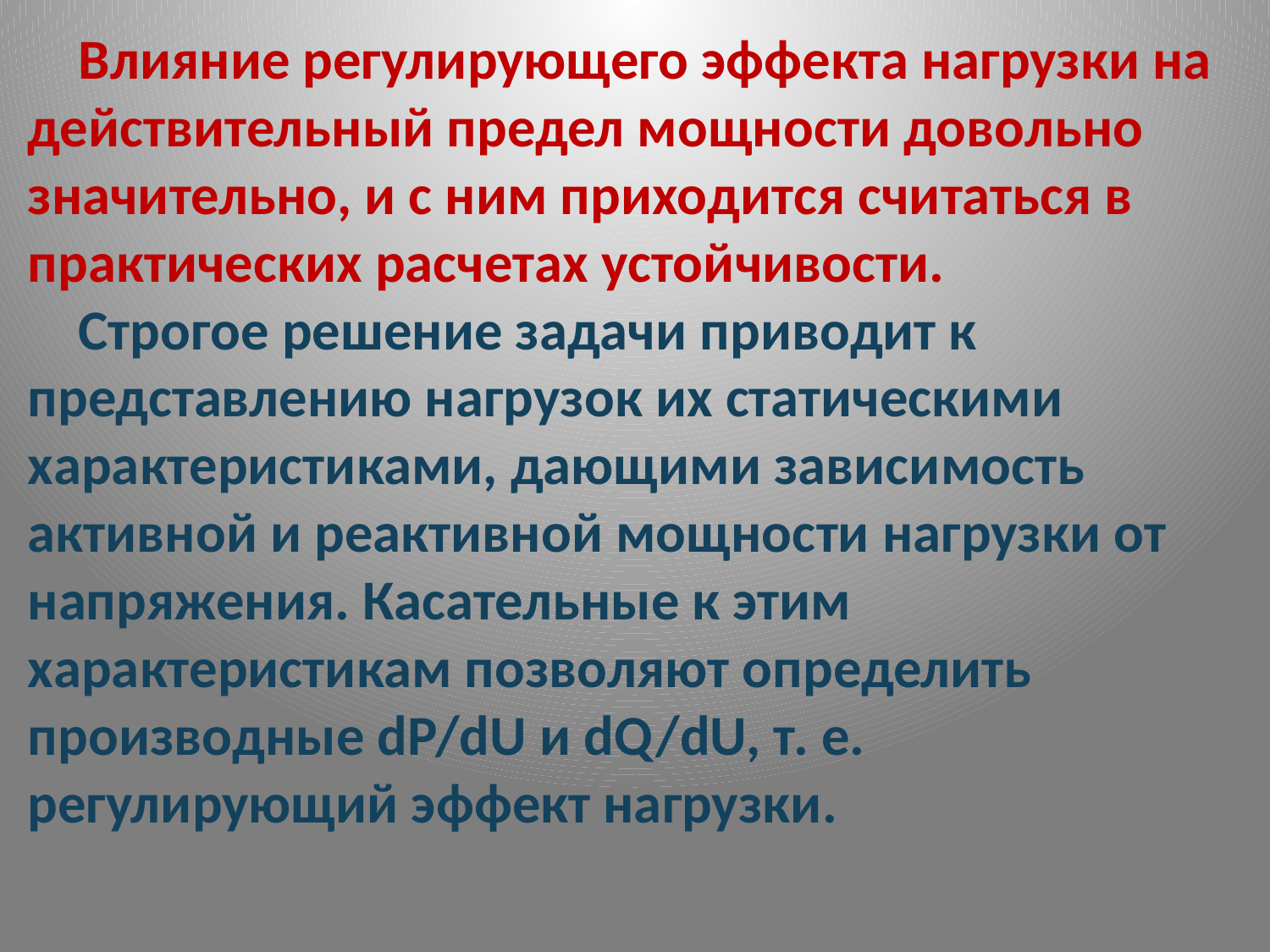

# Влияние регулирующего эффекта нагрузки на действительный предел мощности довольно значительно, и с ним приходится считаться в практических расчетах устойчивости. Строгое решение задачи приводит к представлению нагрузок их статическими характеристиками, дающими зависимость активной и реактивной мощности нагрузки от напряжения. Касательные к этим характеристикам позволяют определить производные dP/dU и dQ/dU, т. е. регулирующий эффект нагрузки.